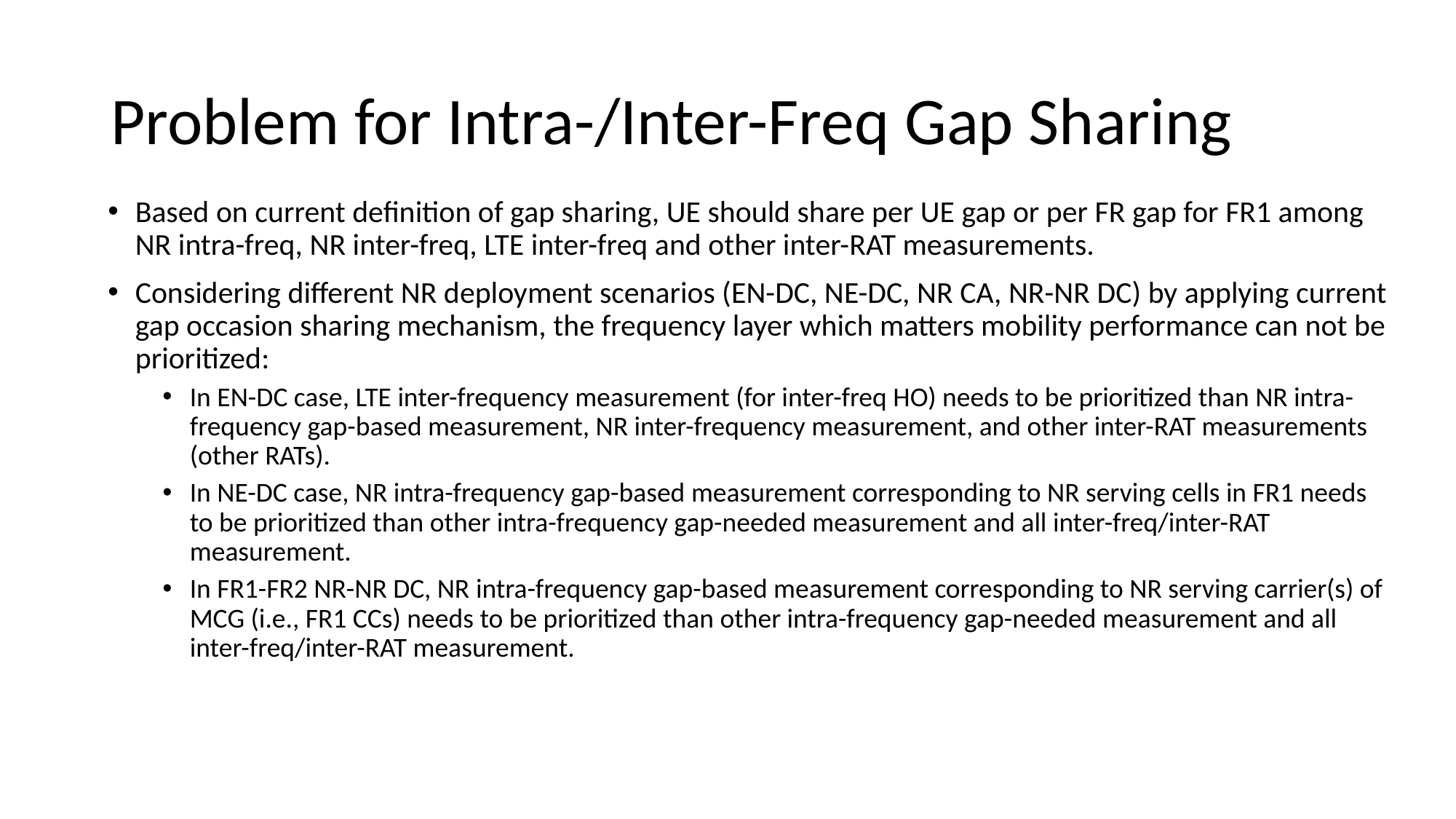

# Problem for Intra-/Inter-Freq Gap Sharing
Based on current definition of gap sharing, UE should share per UE gap or per FR gap for FR1 among NR intra-freq, NR inter-freq, LTE inter-freq and other inter-RAT measurements.
Considering different NR deployment scenarios (EN-DC, NE-DC, NR CA, NR-NR DC) by applying current gap occasion sharing mechanism, the frequency layer which matters mobility performance can not be prioritized:
In EN-DC case, LTE inter-frequency measurement (for inter-freq HO) needs to be prioritized than NR intra-frequency gap-based measurement, NR inter-frequency measurement, and other inter-RAT measurements (other RATs).
In NE-DC case, NR intra-frequency gap-based measurement corresponding to NR serving cells in FR1 needs to be prioritized than other intra-frequency gap-needed measurement and all inter-freq/inter-RAT measurement.
In FR1-FR2 NR-NR DC, NR intra-frequency gap-based measurement corresponding to NR serving carrier(s) of MCG (i.e., FR1 CCs) needs to be prioritized than other intra-frequency gap-needed measurement and all inter-freq/inter-RAT measurement.